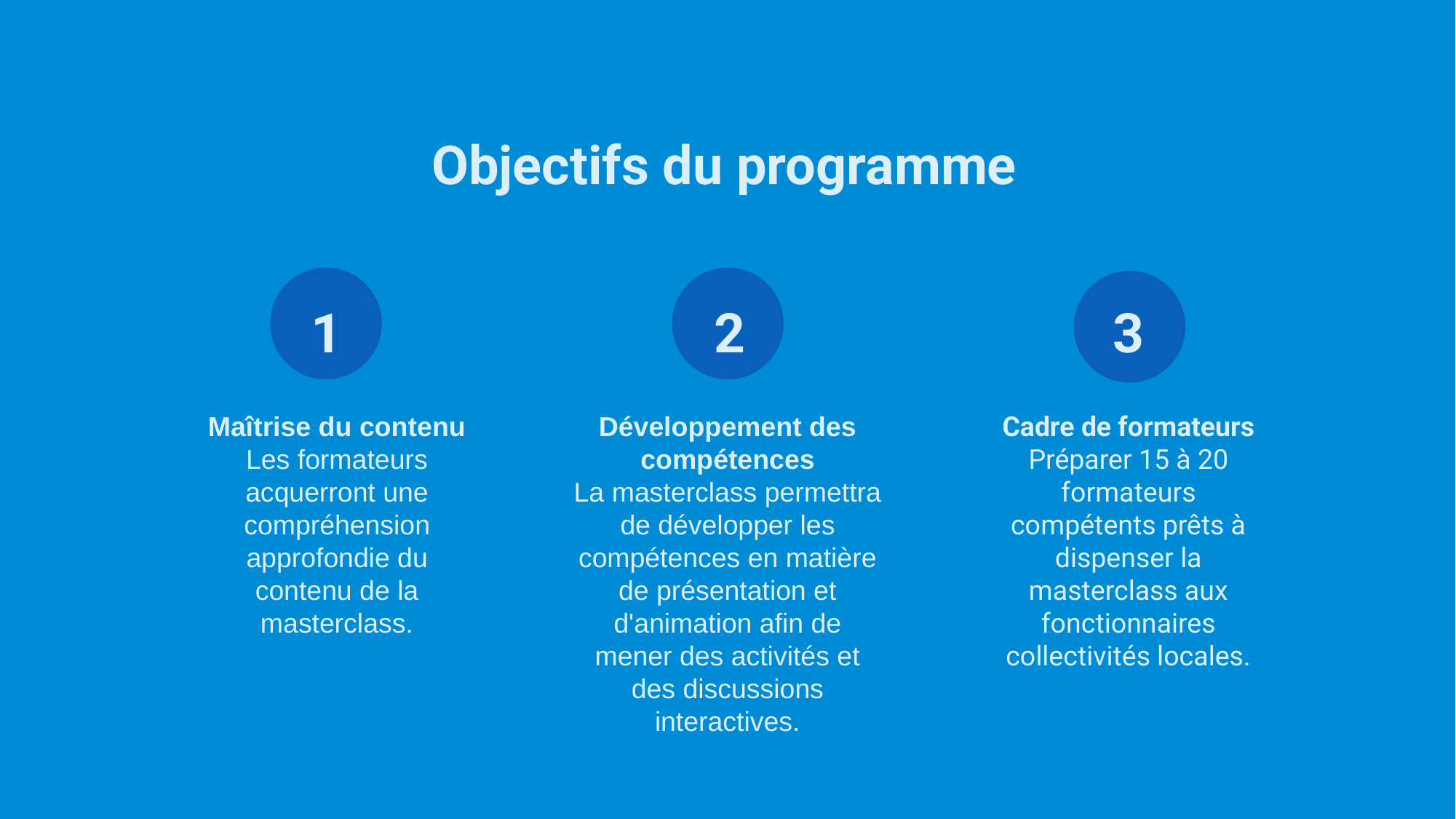

Objectifs du programme

1
2
3
Maîtrise du contenu Les formateurs acquerront une compréhension approfondie du contenu de la masterclass.
Cadre de formateurs
Préparer 15 à 20 formateurs compétents prêts à dispenser la masterclass aux fonctionnaires collectivités locales.
Développement des compétences
La masterclass permettra de développer les compétences en matière de présentation et d'animation afin de mener des activités et des discussions interactives.